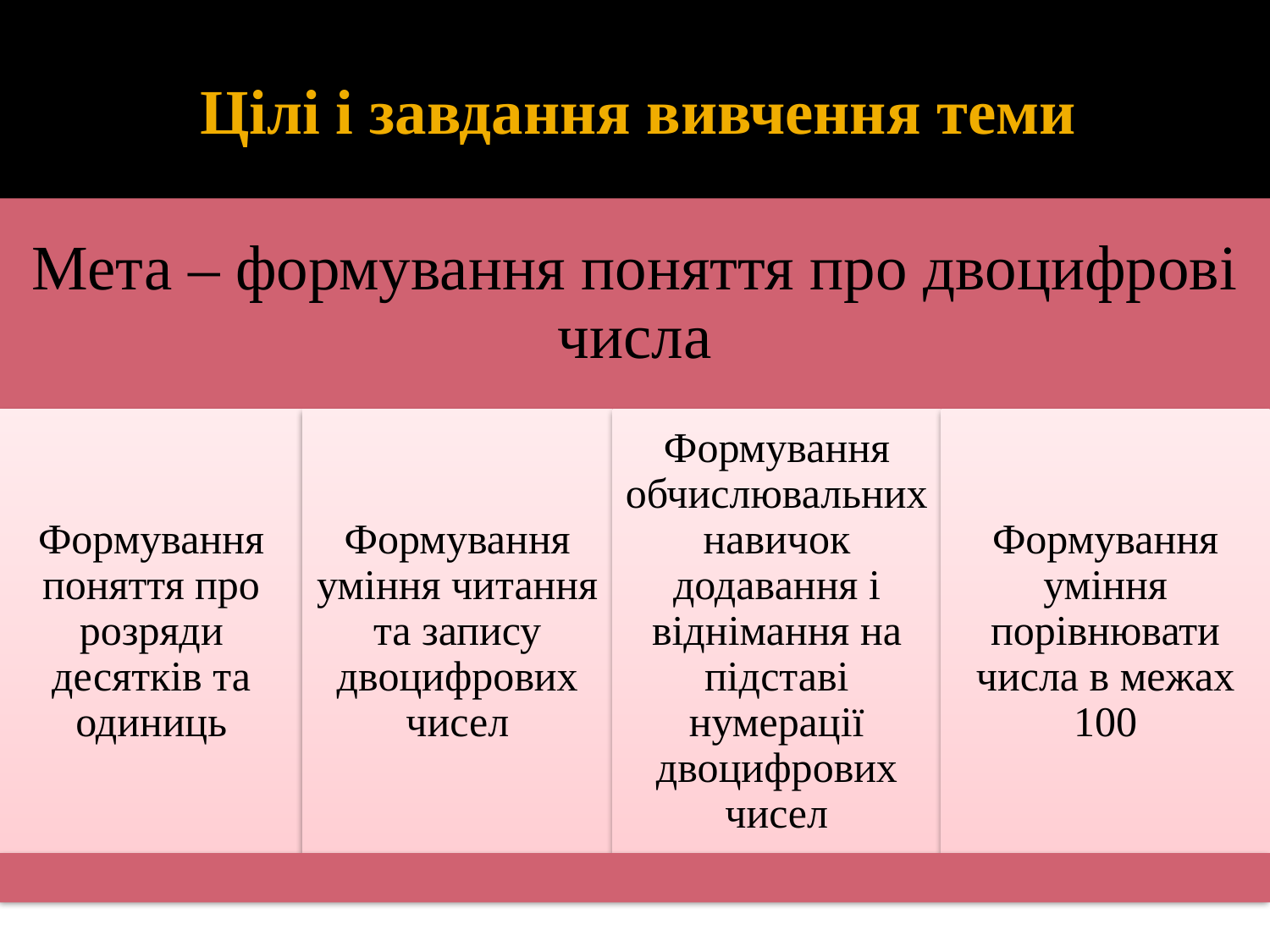

# Цілі і завдання вивчення теми
Мета – формування поняття про двоцифрові числа
Формування поняття про розряди десятків та одиниць
Формування уміння читання та запису двоцифрових чисел
Формування обчислювальних навичок додавання і віднімання на підставі нумерації двоцифрових чисел
Формування уміння порівнювати числа в межах 100